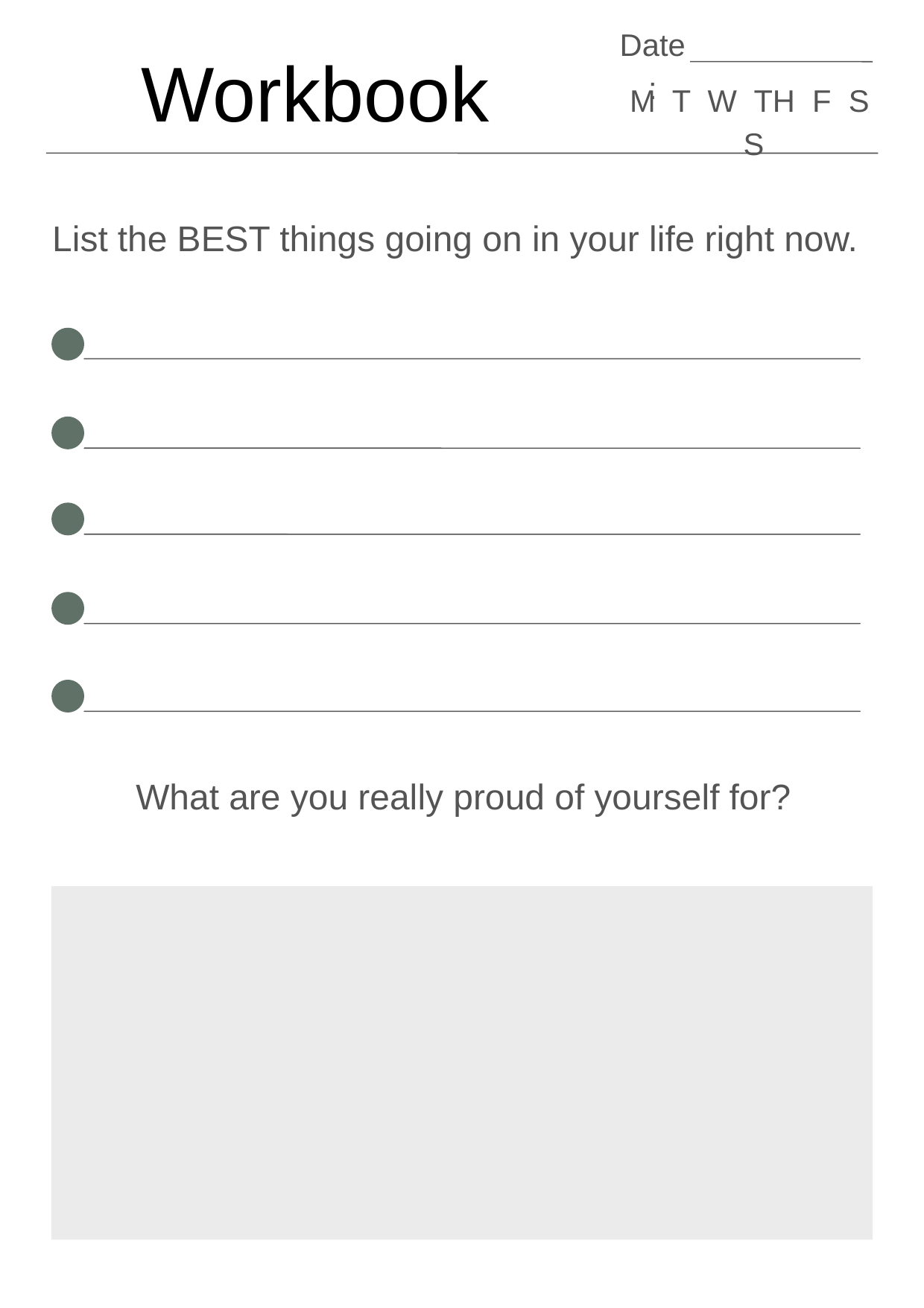

Date:
Workbook

M  T  W  TH  F  S  S

List the BEST things going on in your life right now.

What are you really proud of yourself for?